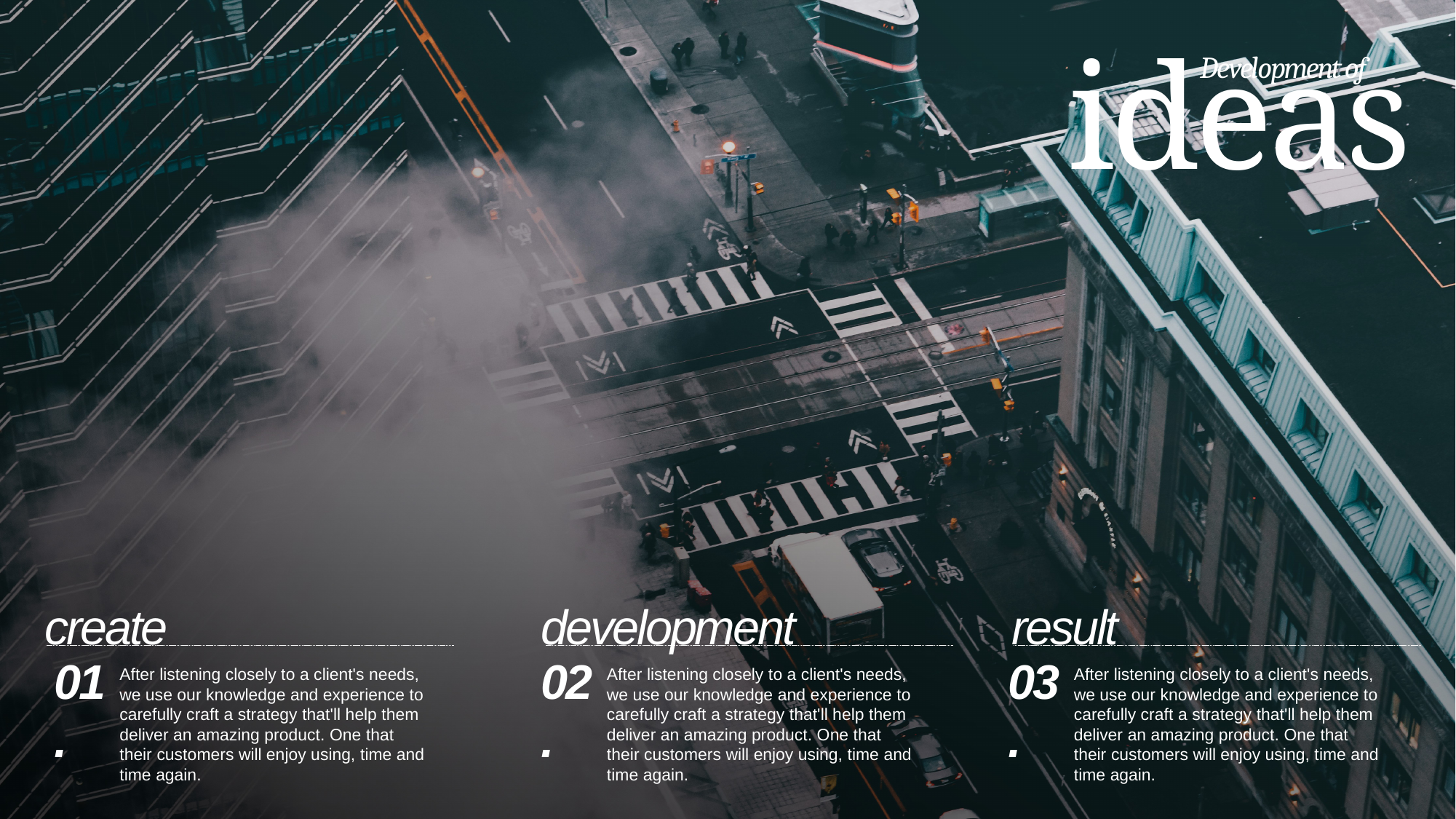

ideas
Development of
create
development
result
01.
02.
03.
After listening closely to a client's needs, we use our knowledge and experience to carefully craft a strategy that'll help them deliver an amazing product. One that their customers will enjoy using, time and time again.
After listening closely to a client's needs, we use our knowledge and experience to carefully craft a strategy that'll help them deliver an amazing product. One that their customers will enjoy using, time and time again.
After listening closely to a client's needs, we use our knowledge and experience to carefully craft a strategy that'll help them deliver an amazing product. One that their customers will enjoy using, time and time again.